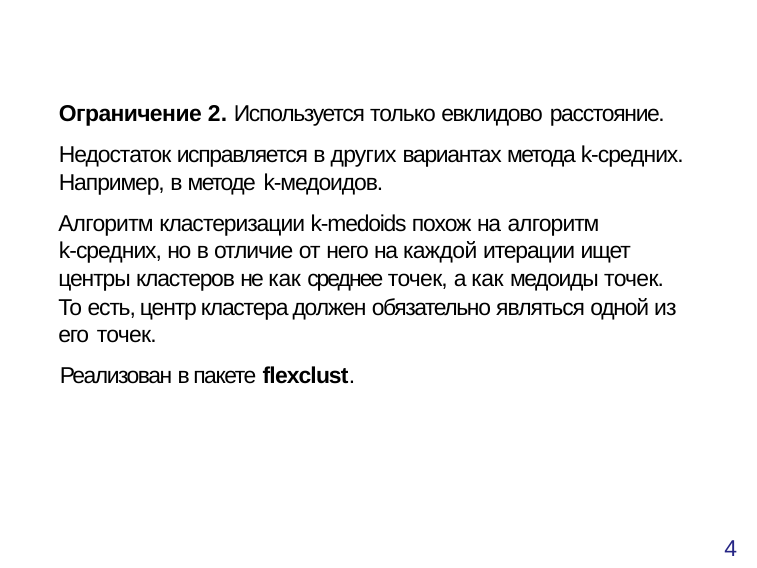

Ограничение 2. Используется только евклидово расстояние.
Недостаток исправляется в других вариантах метода k-средних.  Например, в методе k-медоидов.
Алгоритм кластеризации k-medoids похож на алгоритм
k-средних, но в отличие от него на каждой итерации ищет  центры кластеров не как среднее точек, а как медоиды точек.  То есть, центр кластера должен обязательно являться одной из  его точек.
Реализован в пакете flexclust.
4